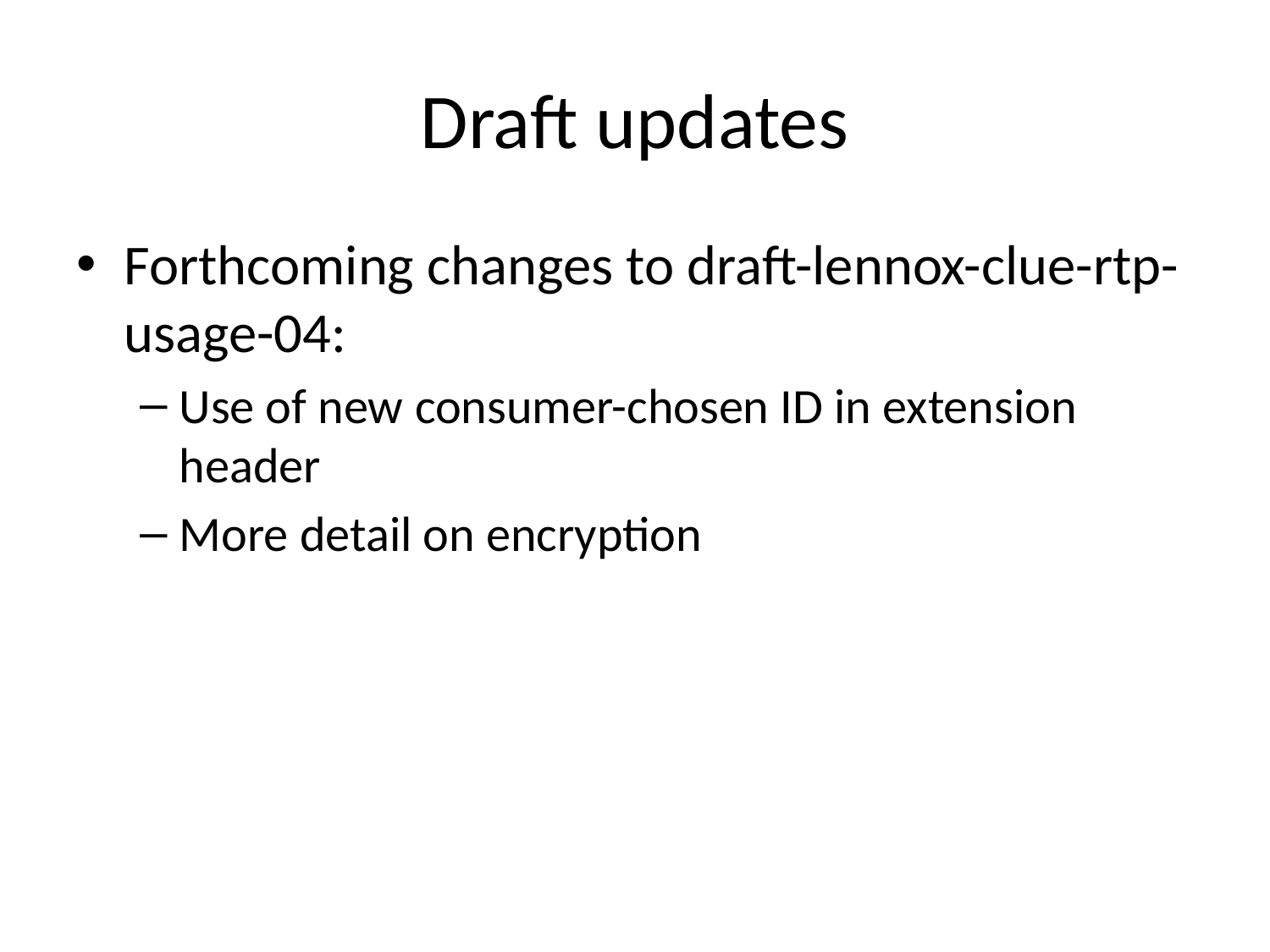

# Draft updates
Forthcoming changes to draft-lennox-clue-rtp-usage-04:
Use of new consumer-chosen ID in extension header
More detail on encryption